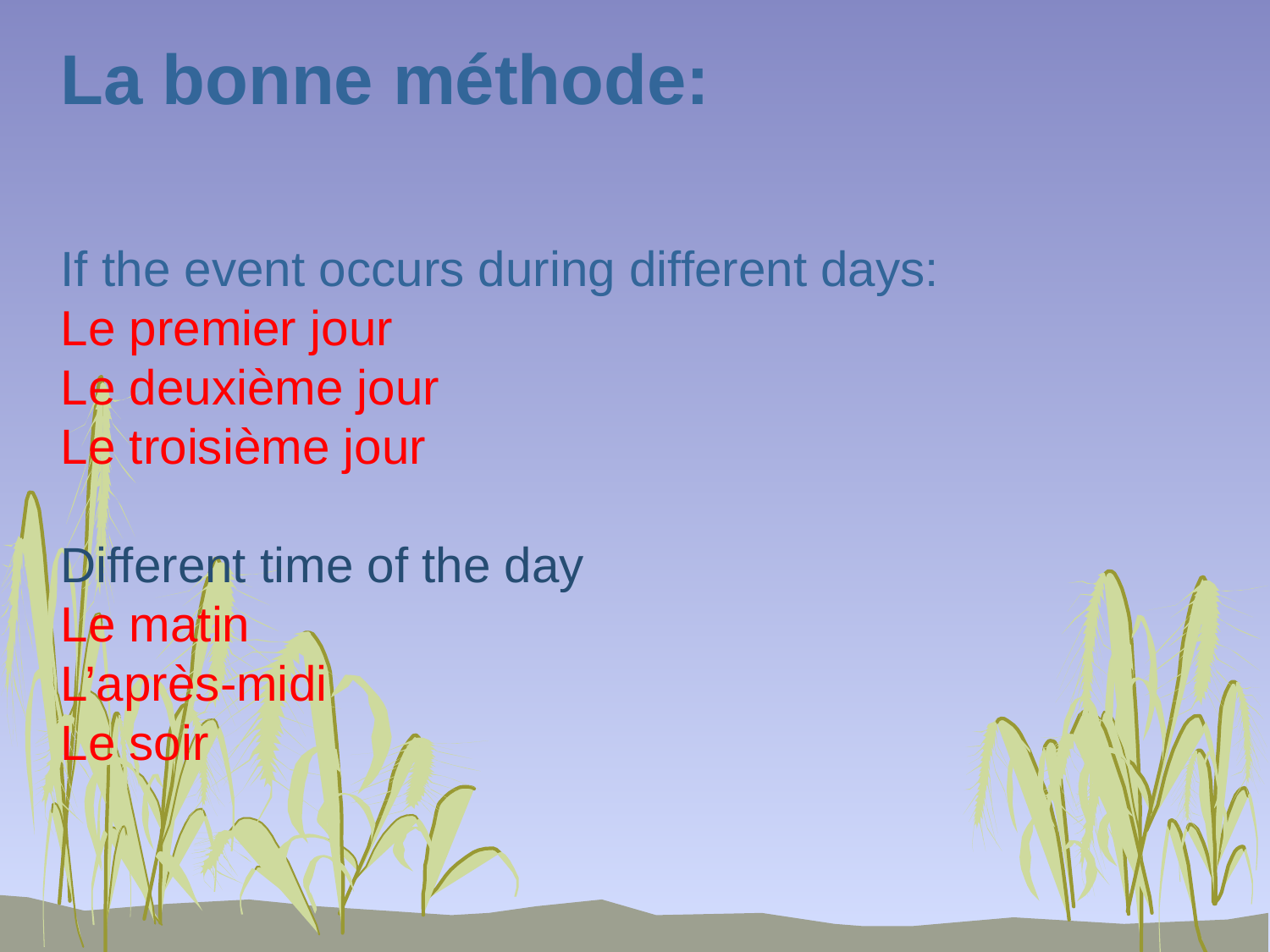

La bonne méthode:

If the event occurs during different days:
Le premier jour
Le deuxième jour
Le troisième jour

Different time of the day
Le matin
L’après-midi
Le soir